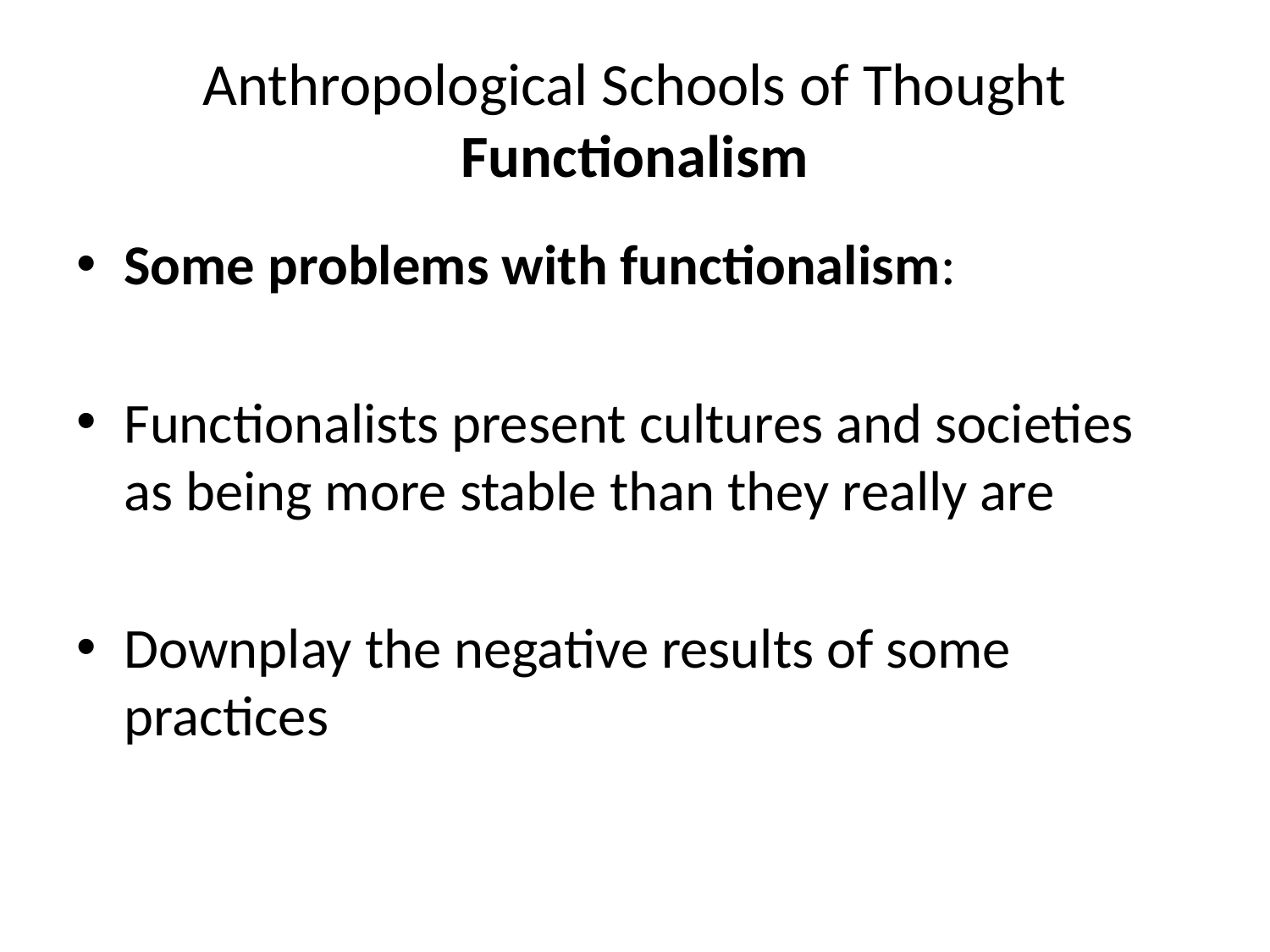

# Anthropological Schools of Thought Functionalism
Some problems with functionalism:

Functionalists present cultures and societies as being more stable than they really are

Downplay the negative results of some practices